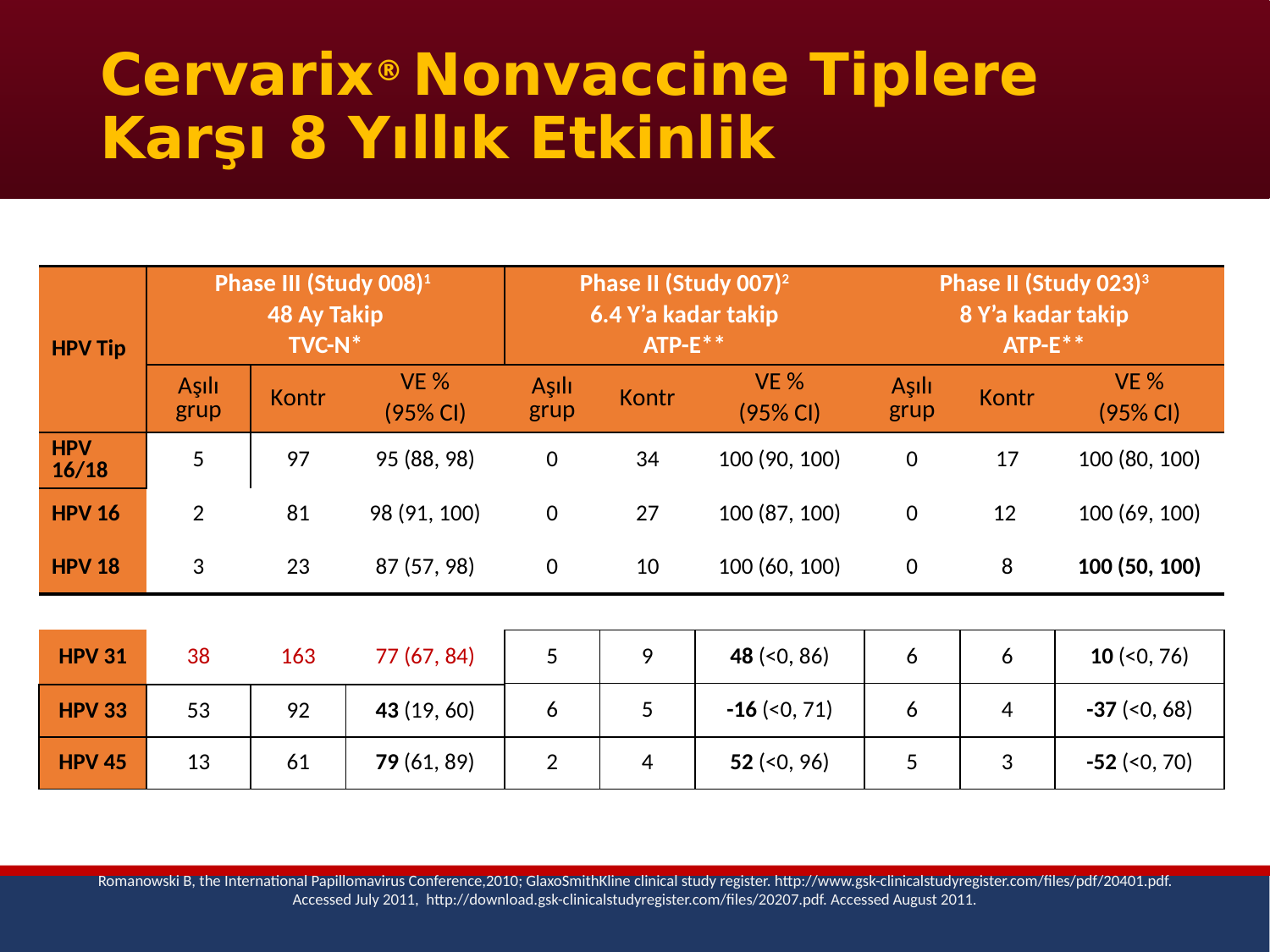

# Cervarix® Nonvaccine Tiplere Karşı 8 Yıllık Etkinlik
| HPV Tip | Phase III (Study 008)1 48 Ay Takip TVC-N\* |  |  | Phase II (Study 007)2 6.4 Y’a kadar takip ATP-E\*\* |  |  | Phase II (Study 023)3 8 Y’a kadar takip ATP-E\*\* |  |  |
| --- | --- | --- | --- | --- | --- | --- | --- | --- | --- |
|  | Aşılı grup | Kontr | VE % (95% CI) | Aşılı grup | Kontr | VE % (95% CI) | Aşılı grup | Kontr | VE % (95% CI) |
| HPV 16/18 | 5 | 97 | 95 (88, 98) | 0 | 34 | 100 (90, 100) | 0 | 17 | 100 (80, 100) |
| HPV 16 | 2 | 81 | 98 (91, 100) | 0 | 27 | 100 (87, 100) | 0 | 12 | 100 (69, 100) |
| HPV 18 | 3 | 23 | 87 (57, 98) | 0 | 10 | 100 (60, 100) | 0 | 8 | 100 (50, 100) |
| HPV 31 | 38 | 163 | 77 (67, 84) |
| --- | --- | --- | --- |
| 5 | 9 | 48 (<0, 86) |
| --- | --- | --- |
| 6 | 6 | 10 (<0, 76) |
| --- | --- | --- |
| 6 | 5 | -16 (<0, 71) |
| --- | --- | --- |
| 6 | 4 | -37 (<0, 68) |
| --- | --- | --- |
| HPV 33 | 53 | 92 | 43 (19, 60) |
| --- | --- | --- | --- |
| HPV 45 | 13 | 61 | 79 (61, 89) |
| --- | --- | --- | --- |
| 2 | 4 | 52 (<0, 96) |
| --- | --- | --- |
| 5 | 3 | -52 (<0, 70) |
| --- | --- | --- |
Romanowski B, the International Papillomavirus Conference,2010; GlaxoSmithKline clinical study register. http://www.gsk-clinicalstudyregister.com/files/pdf/20401.pdf. Accessed July 2011,  http://download.gsk-clinicalstudyregister.com/files/20207.pdf. Accessed August 2011.